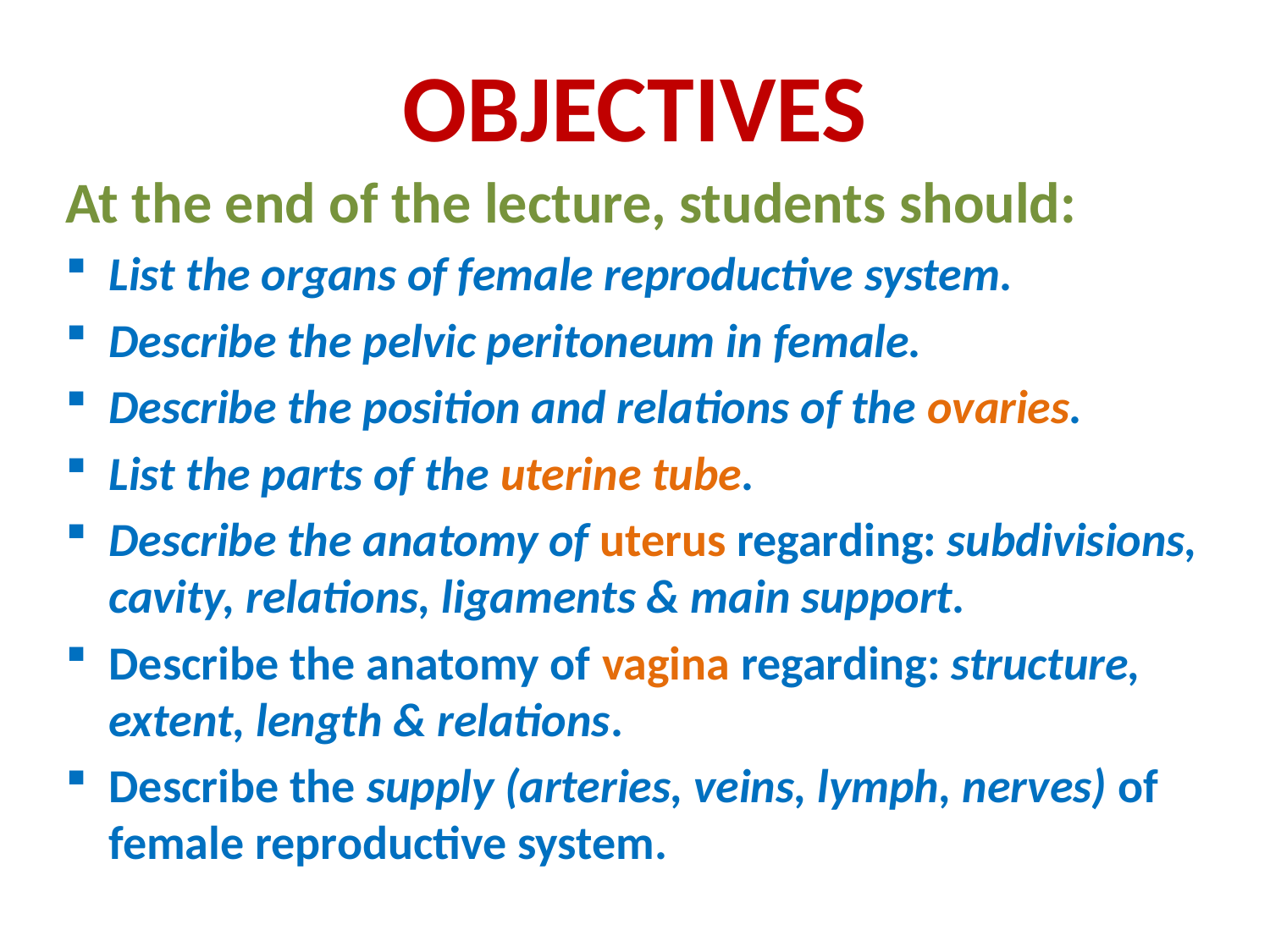

# OBJECTIVES
At the end of the lecture, students should:
List the organs of female reproductive system.
Describe the pelvic peritoneum in female.
Describe the position and relations of the ovaries.
List the parts of the uterine tube.
Describe the anatomy of uterus regarding: subdivisions, cavity, relations, ligaments & main support.
Describe the anatomy of vagina regarding: structure, extent, length & relations.
Describe the supply (arteries, veins, lymph, nerves) of female reproductive system.